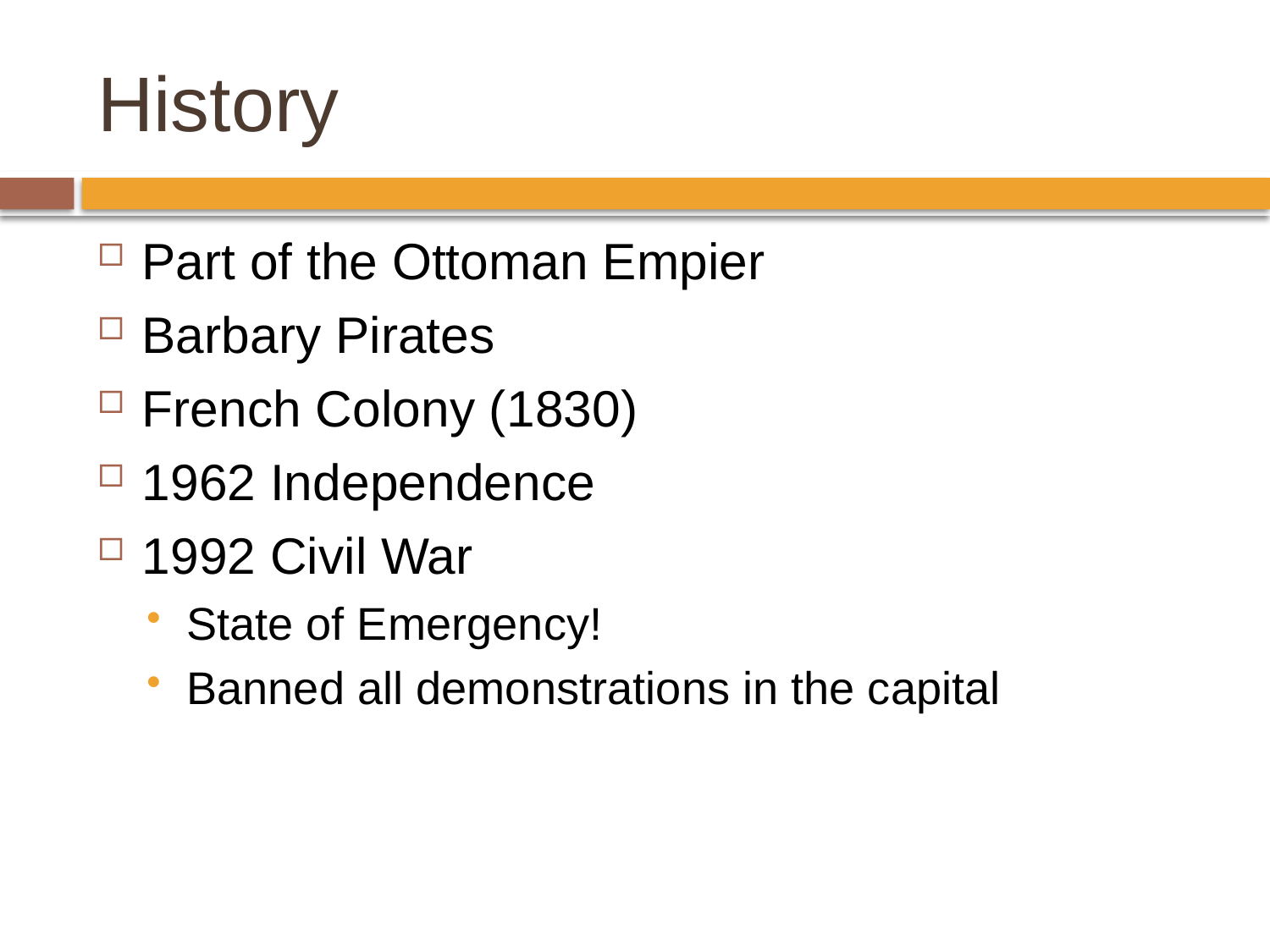

# History
Part of the Ottoman Empier
Barbary Pirates
French Colony (1830)
1962 Independence
1992 Civil War
State of Emergency!
Banned all demonstrations in the capital